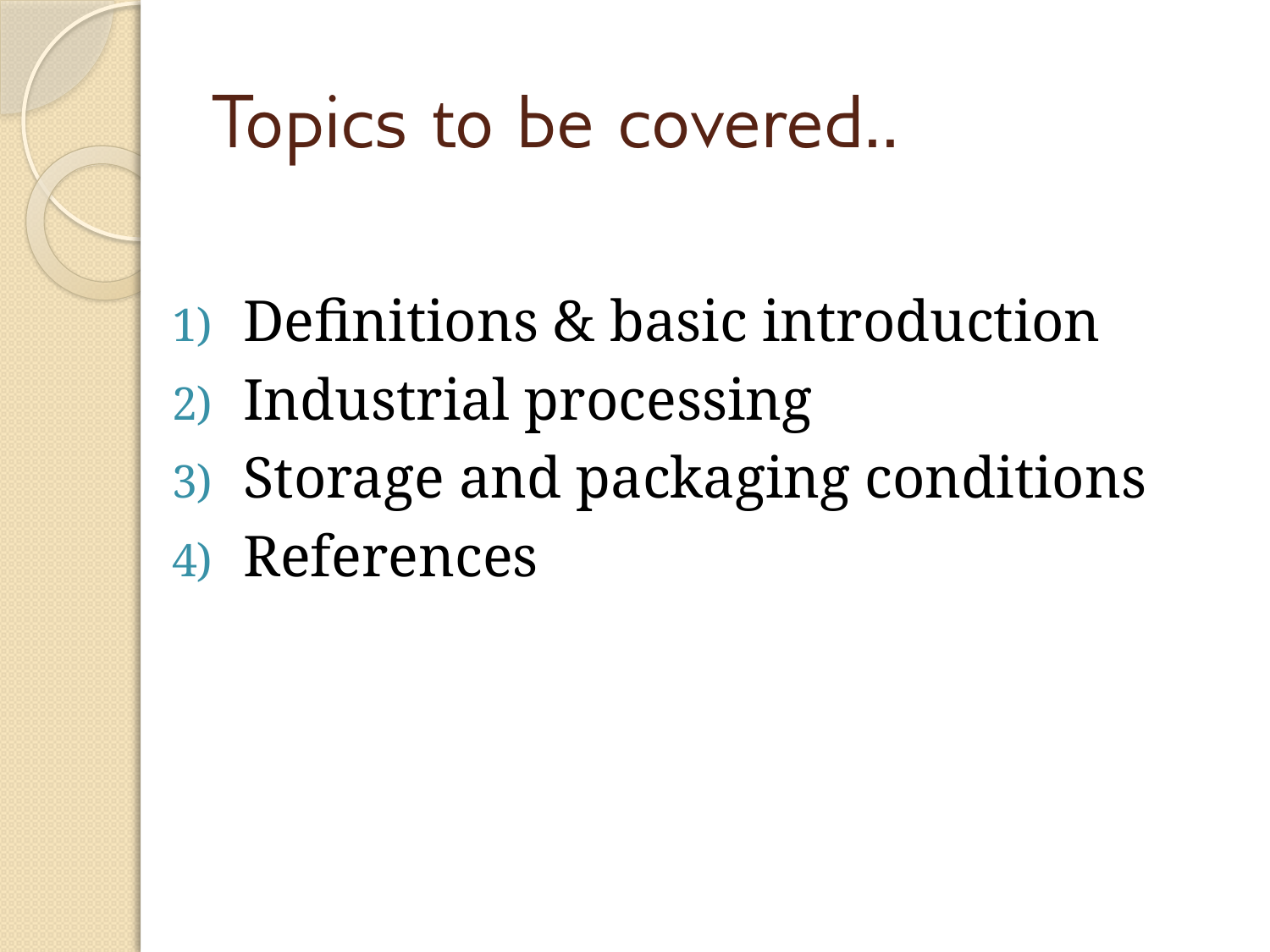

# Topics to be covered..

Definitions & basic introduction
Industrial processing
Storage and packaging conditions
References